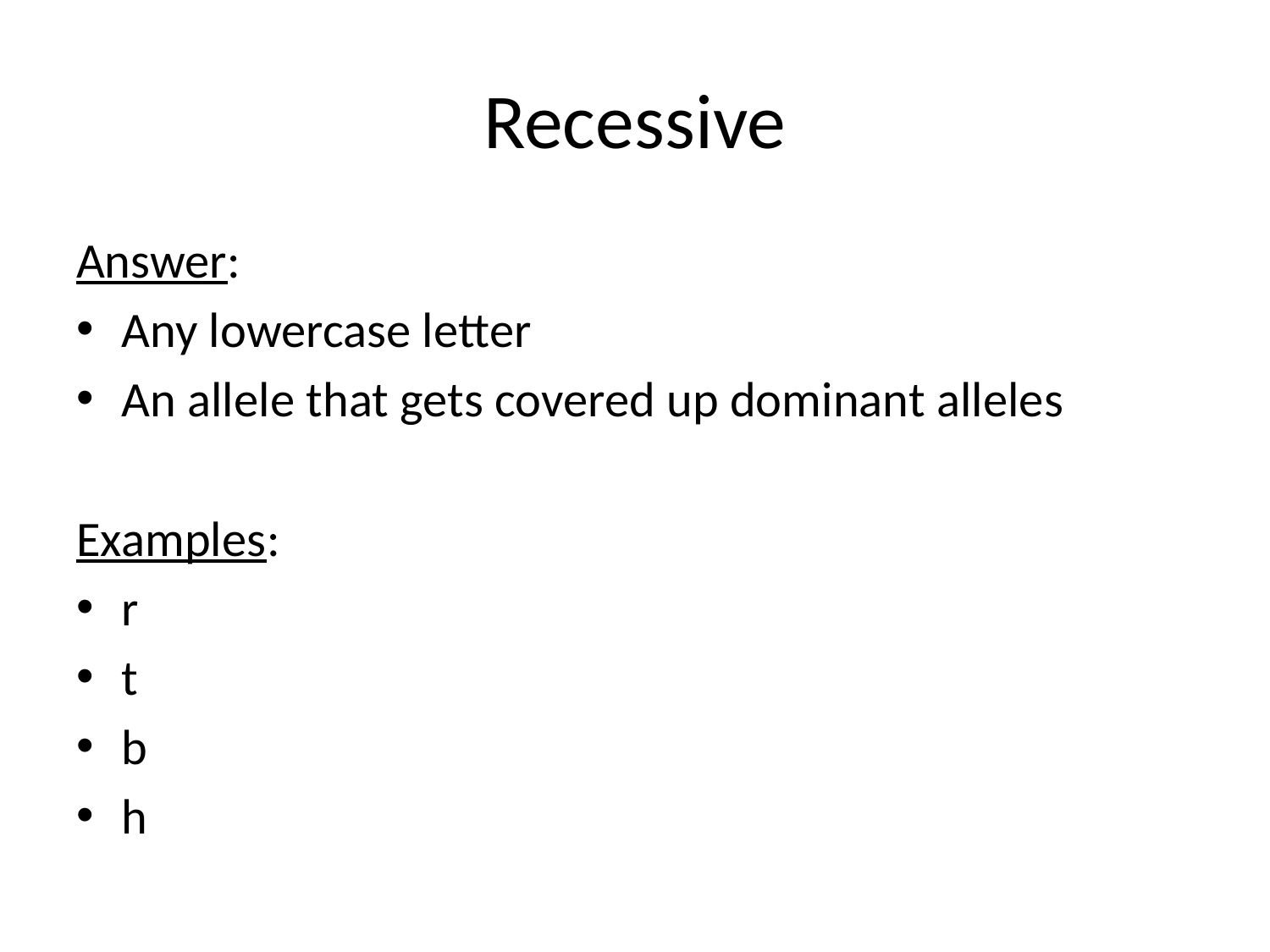

# Recessive
Answer:
Any lowercase letter
An allele that gets covered up dominant alleles

Examples:
r
t
b
h